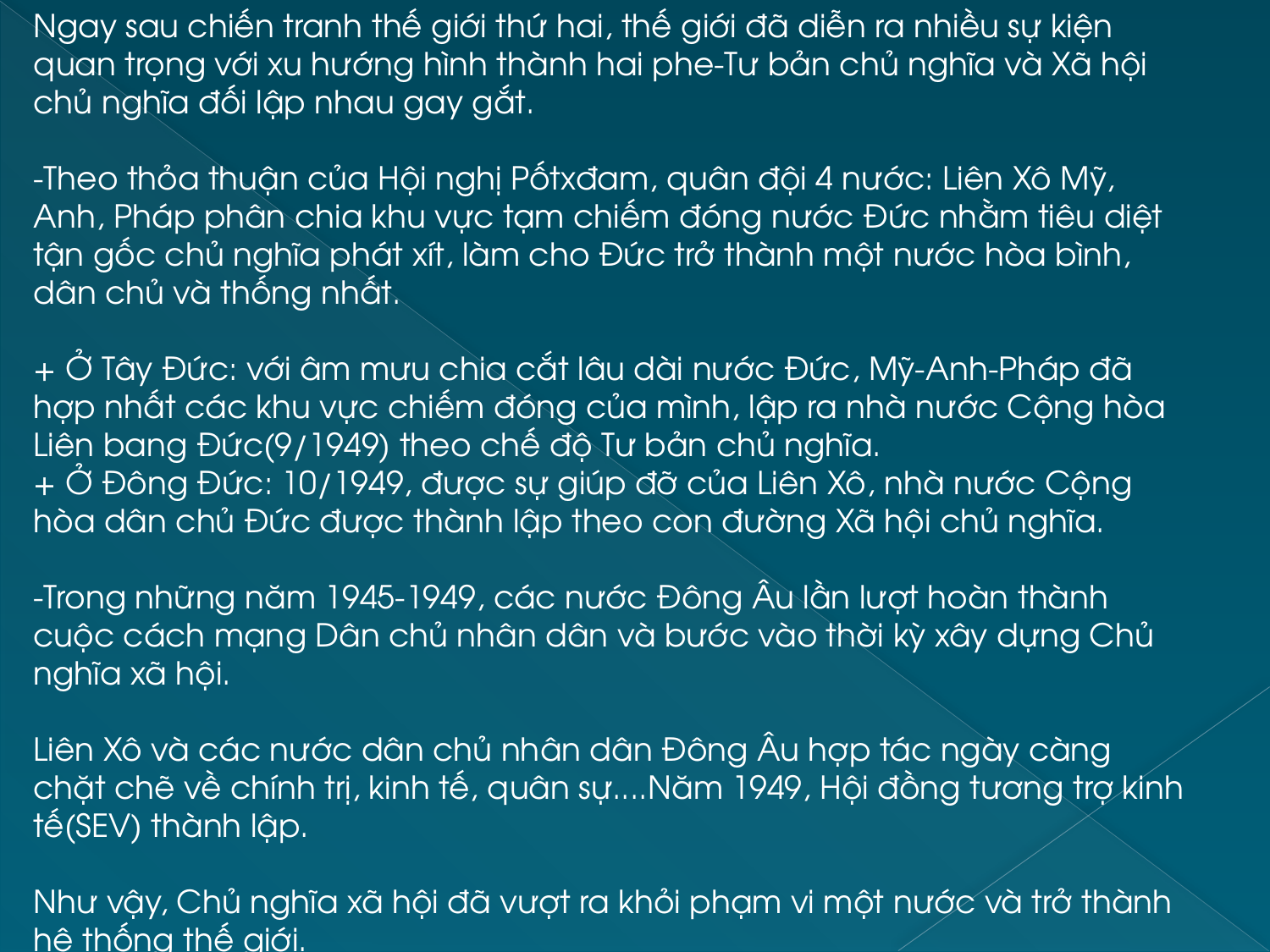

Ngay sau chiến tranh thế giới thứ hai, thế giới đã diễn ra nhiều sự kiện quan trọng với xu hướng hình thành hai phe-Tư bản chủ nghĩa và Xã hội chủ nghĩa đối lập nhau gay gắt. 
-Theo thỏa thuận của Hội nghị Pốtxđam, quân đội 4 nước: Liên Xô Mỹ, Anh, Pháp phân chia khu vực tạm chiếm đóng nước Đức nhằm tiêu diệt tận gốc chủ nghĩa phát xít, làm cho Đức trở thành một nước hòa bình, dân chủ và thống nhất. 
+ Ở Tây Đức: với âm mưu chia cắt lâu dài nước Đức, Mỹ-Anh-Pháp đã hợp nhất các khu vực chiếm đóng của mình, lập ra nhà nước Cộng hòa Liên bang Đức(9/1949) theo chế độ Tư bản chủ nghĩa. 
+ Ở Đông Đức: 10/1949, được sự giúp đỡ của Liên Xô, nhà nước Cộng hòa dân chủ Đức được thành lập theo con đường Xã hội chủ nghĩa. 
-Trong những năm 1945-1949, các nước Đông Âu lần lượt hoàn thành cuộc cách mạng Dân chủ nhân dân và bước vào thời kỳ xây dựng Chủ nghĩa xã hội. 
Liên Xô và các nước dân chủ nhân dân Đông Âu hợp tác ngày càng chặt chẽ về chính trị, kinh tế, quân sự....Năm 1949, Hội đồng tương trợ kinh tế(SEV) thành lập. 
Như vậy, Chủ nghĩa xã hội đã vượt ra khỏi phạm vi một nước và trở thành hệ thống thế giới.